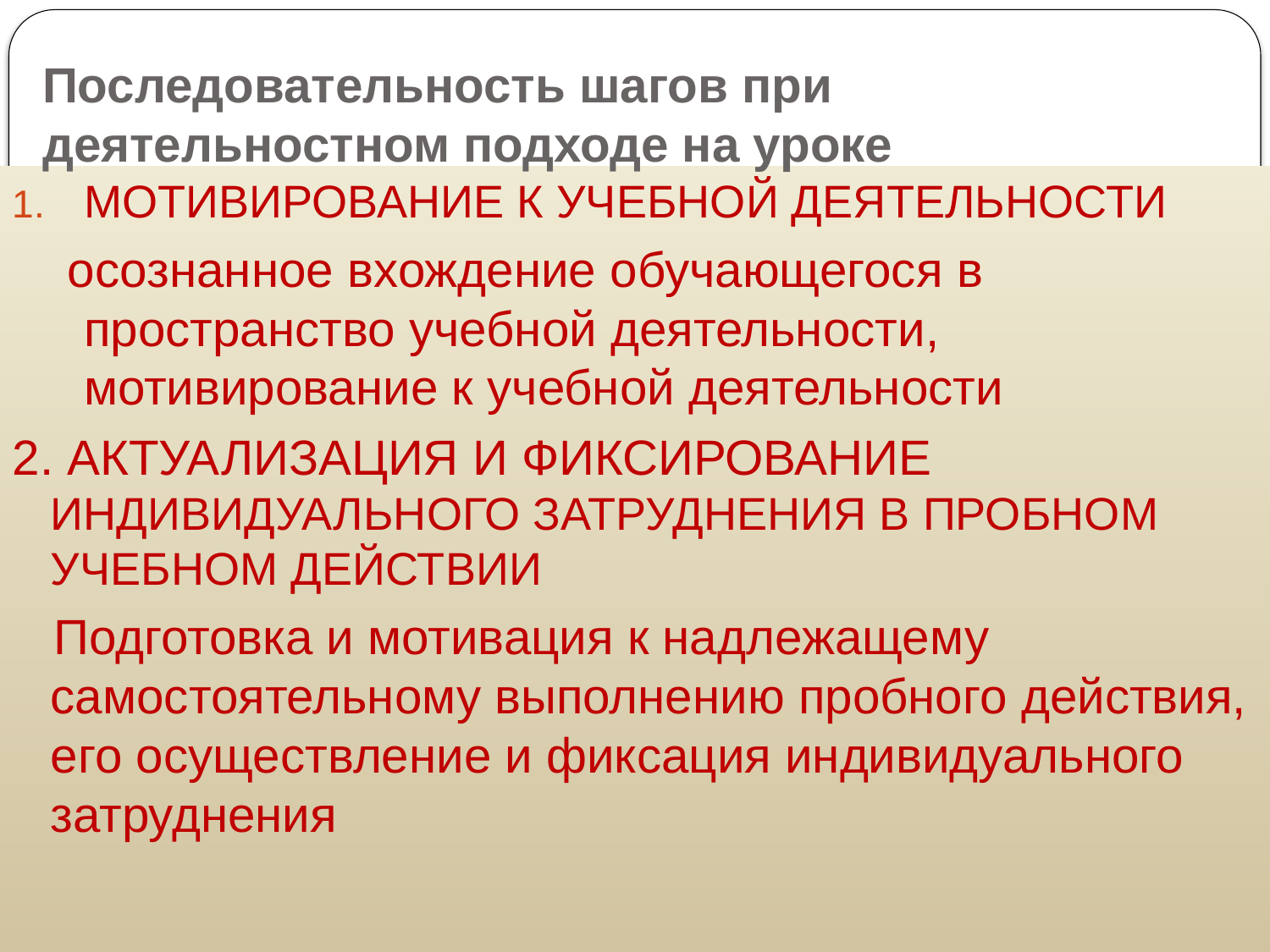

# Последовательность шагов при деятельностном подходе на уроке

МОТИВИРОВАНИЕ К УЧЕБНОЙ ДЕЯТЕЛЬНОСТИ
    осознанное вхождение обучающегося в пространство учебной деятельности, мотивирование к учебной деятельности
2. АКТУАЛИЗАЦИЯ И ФИКСИРОВАНИЕ ИНДИВИДУАЛЬНОГО ЗАТРУДНЕНИЯ В ПРОБНОМ УЧЕБНОМ ДЕЙСТВИИ
   Подготовка и мотивация к надлежащему самостоятельному выполнению пробного действия, его осуществление и фиксация индивидуального  затруднения

Ковалева С.Я., к.п.н., доц. ГБОУ ВПО АСОУ
20